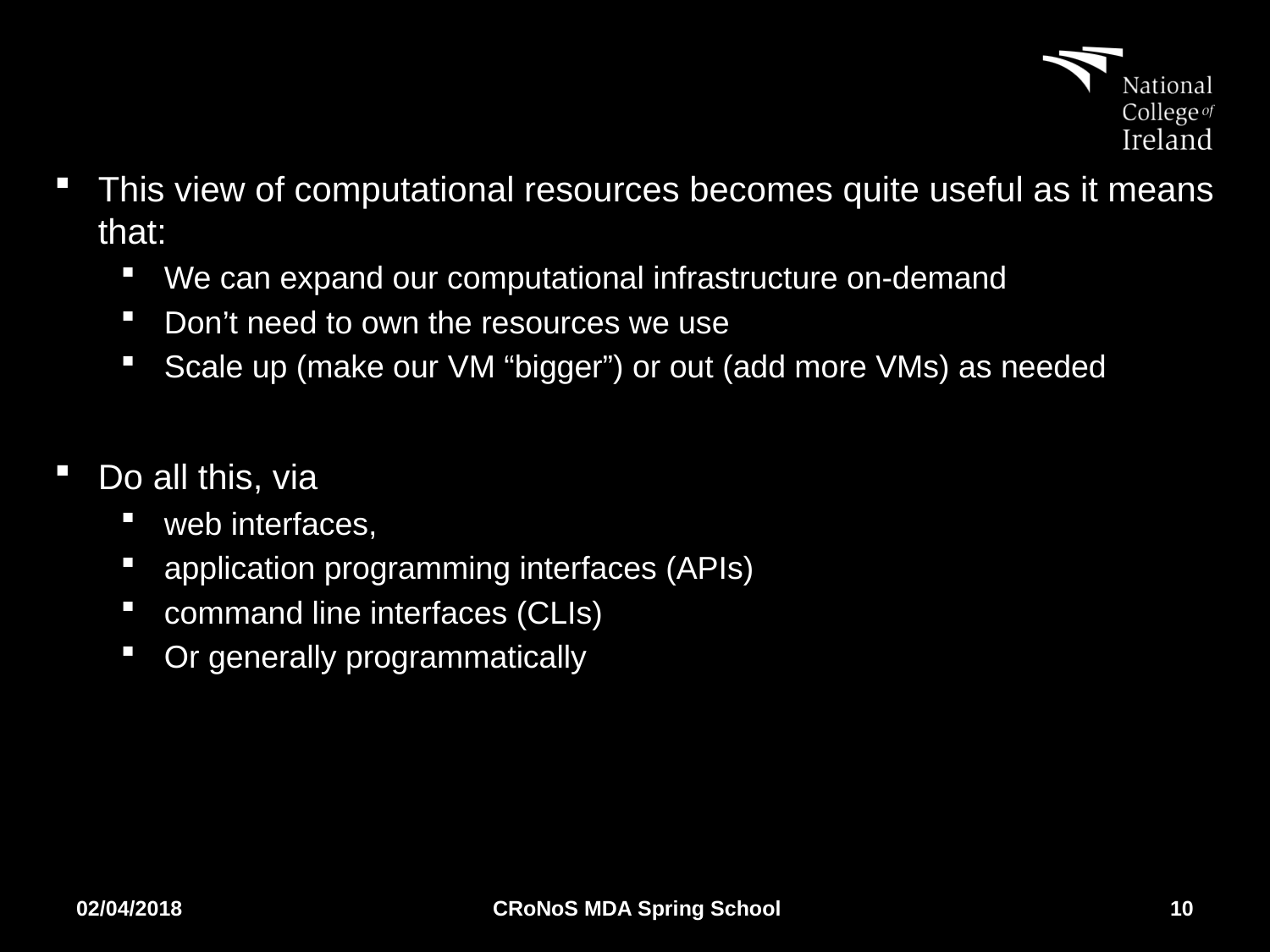

#
This view of computational resources becomes quite useful as it means that:
We can expand our computational infrastructure on-demand
Don’t need to own the resources we use
Scale up (make our VM “bigger”) or out (add more VMs) as needed

Do all this, via
web interfaces,
application programming interfaces (APIs)
command line interfaces (CLIs)
Or generally programmatically
02/04/2018
CRoNoS MDA Spring School
10